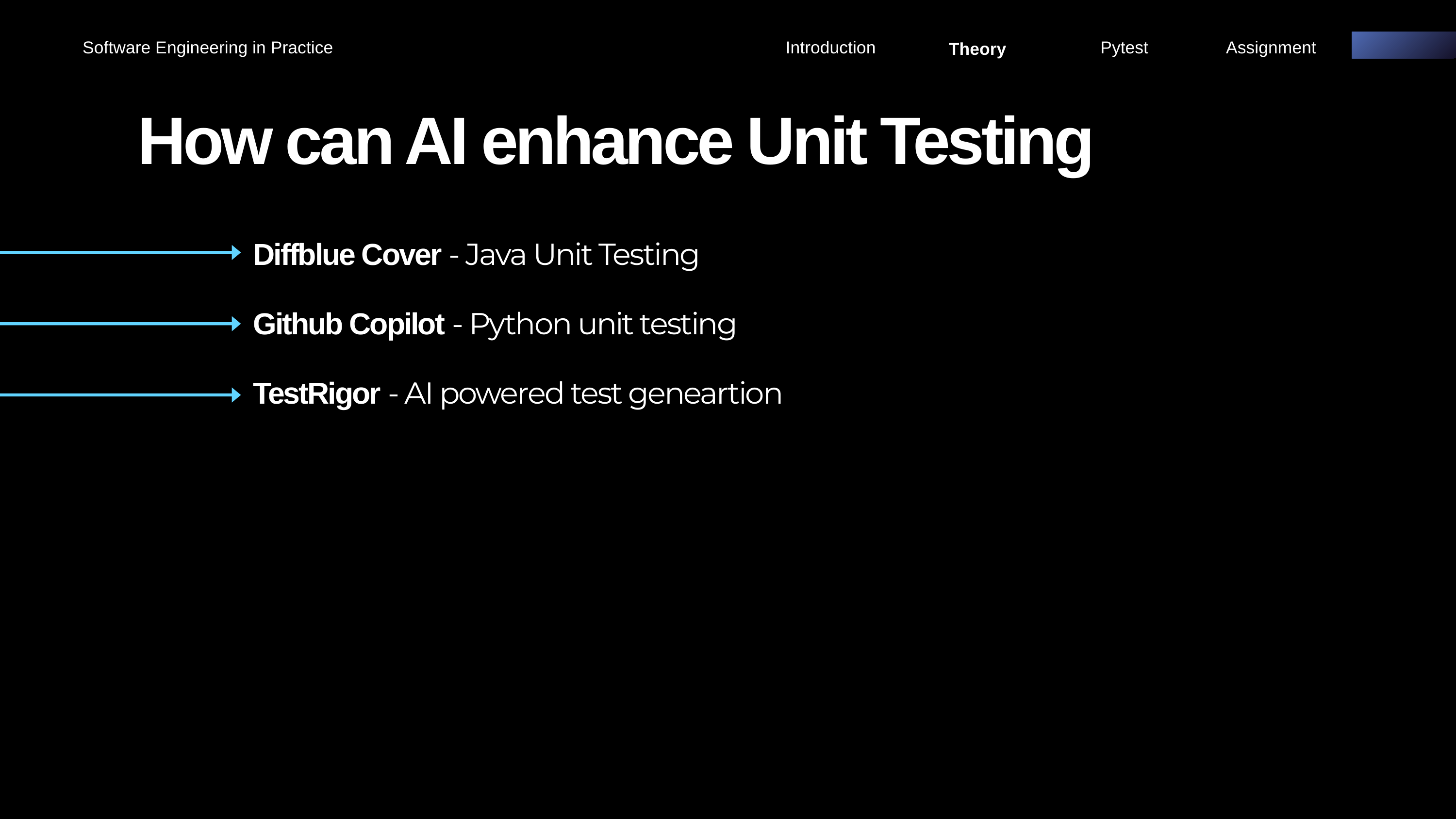

Software Engineering in Practice
Introduction
Pytest
Assignment
Theory
How can AI enhance Unit Testing
Diffblue Cover - Java Unit Testing

Github Copilot - Python unit testing

TestRigor - AI powered test geneartion